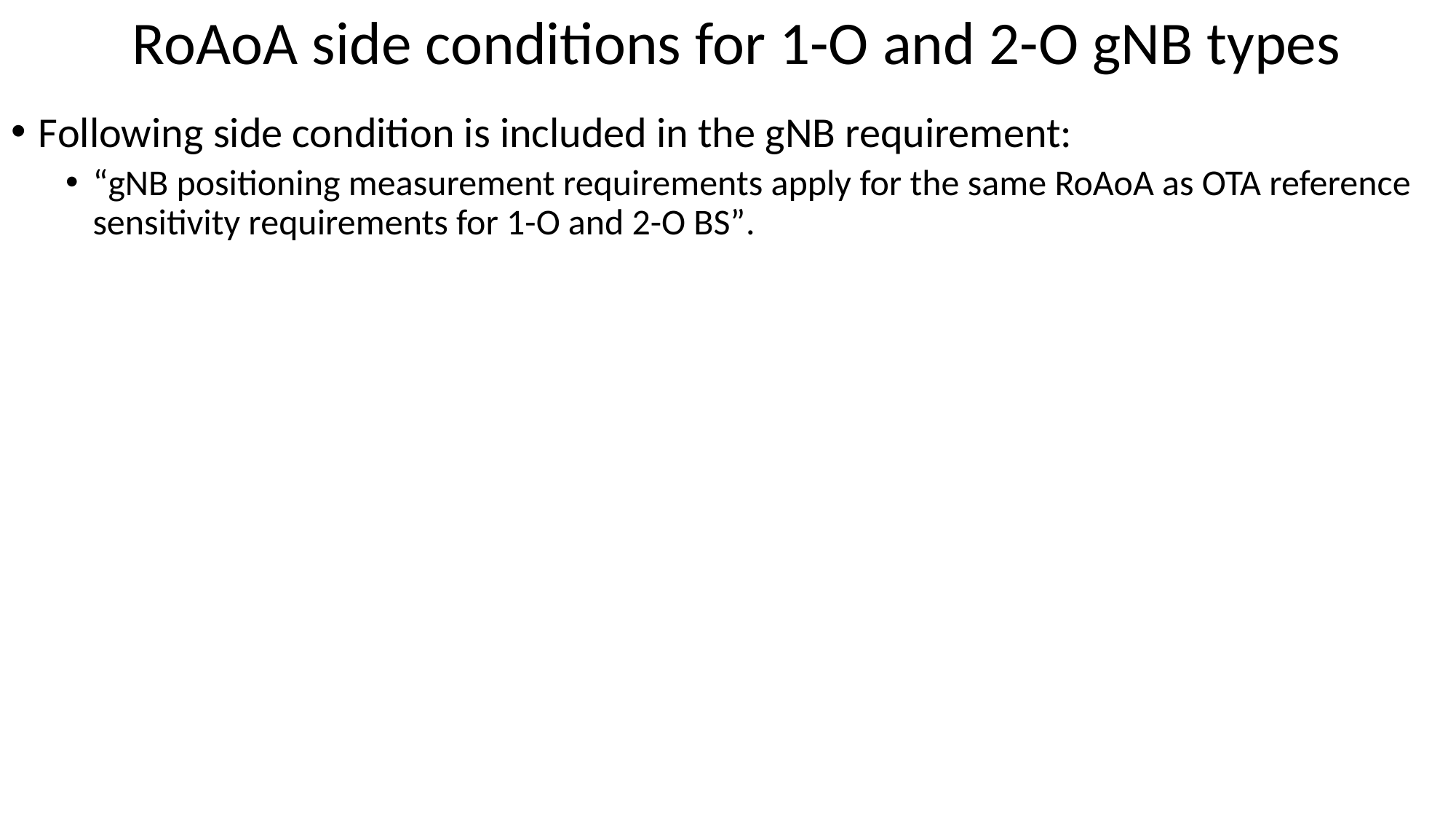

# RoAoA side conditions for 1-O and 2-O gNB types
Following side condition is included in the gNB requirement:
“gNB positioning measurement requirements apply for the same RoAoA as OTA reference sensitivity requirements for 1-O and 2-O BS”.